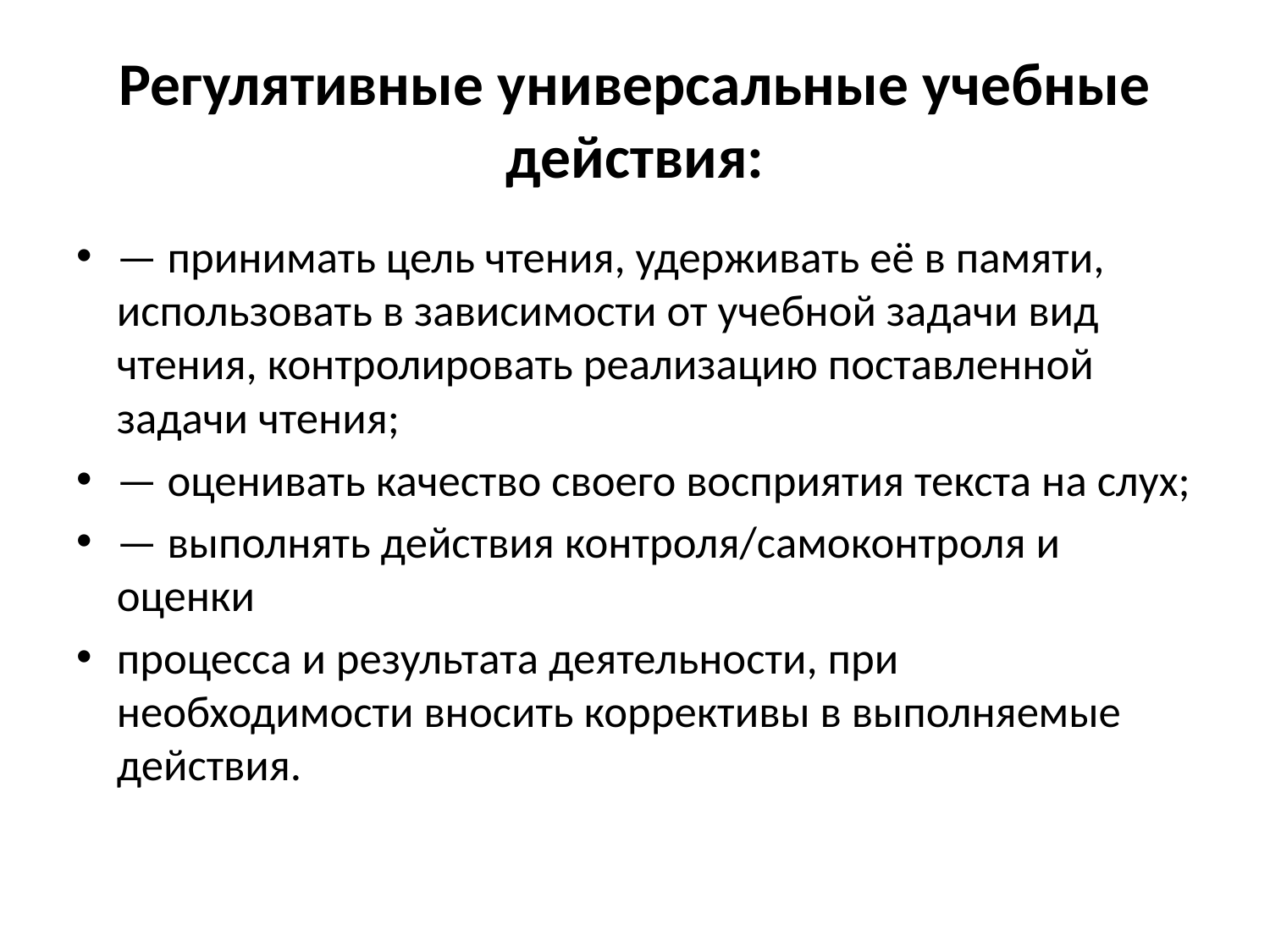

# Регулятивные универсальные учебные действия:
— принимать цель чтения, удерживать её в памяти, использовать в зависимости от учебной задачи вид чтения, контролировать реализацию поставленной задачи чтения;
— оценивать качество своего восприятия текста на слух;
— выполнять действия контроля/самоконтроля и оценки
процесса и результата деятельности, при необходимости вносить коррективы в выполняемые действия.